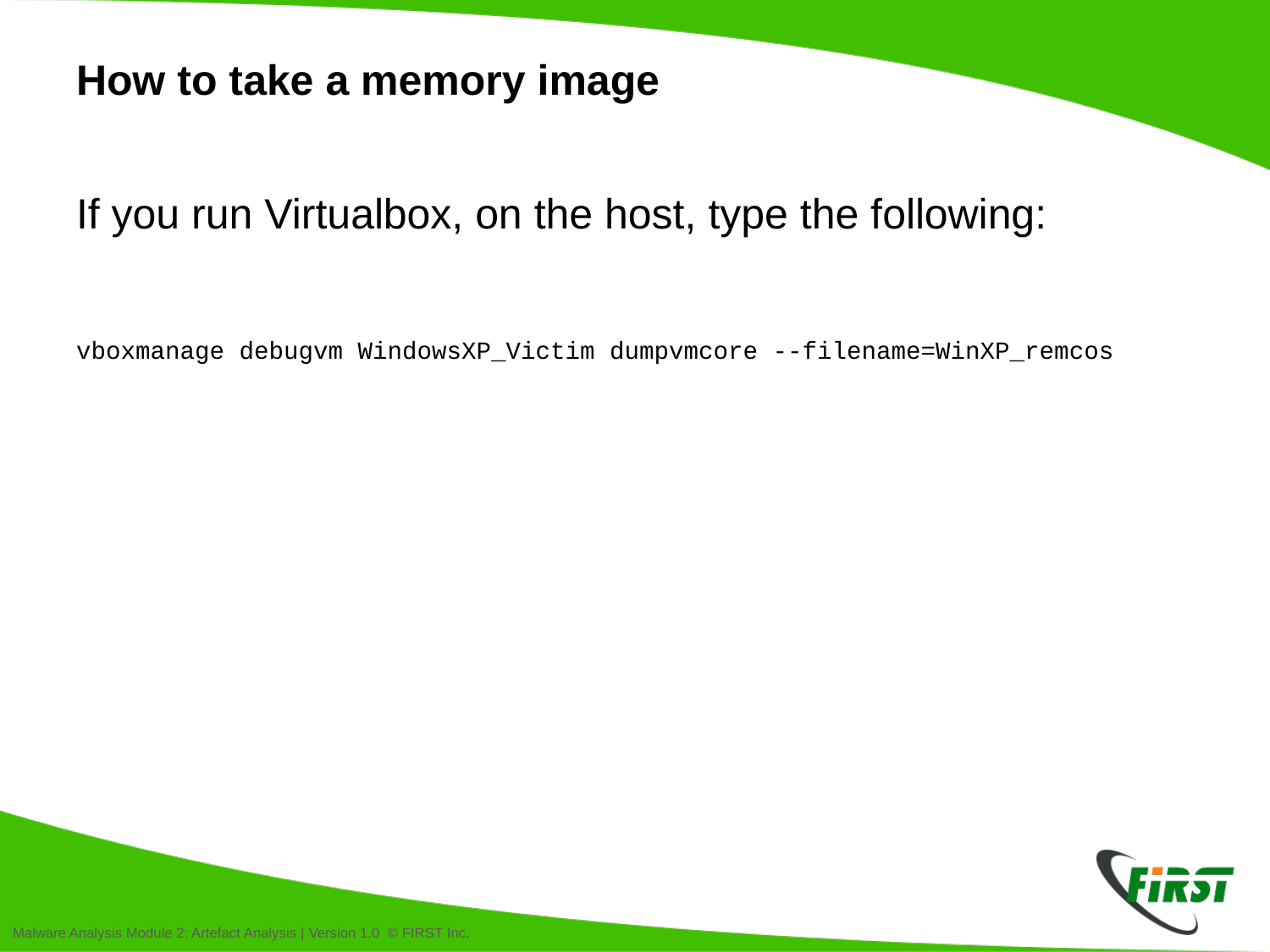

# How to take a memory image
If you run Virtualbox, on the host, type the following:

vboxmanage debugvm WindowsXP_Victim dumpvmcore --filename=WinXP_remcos